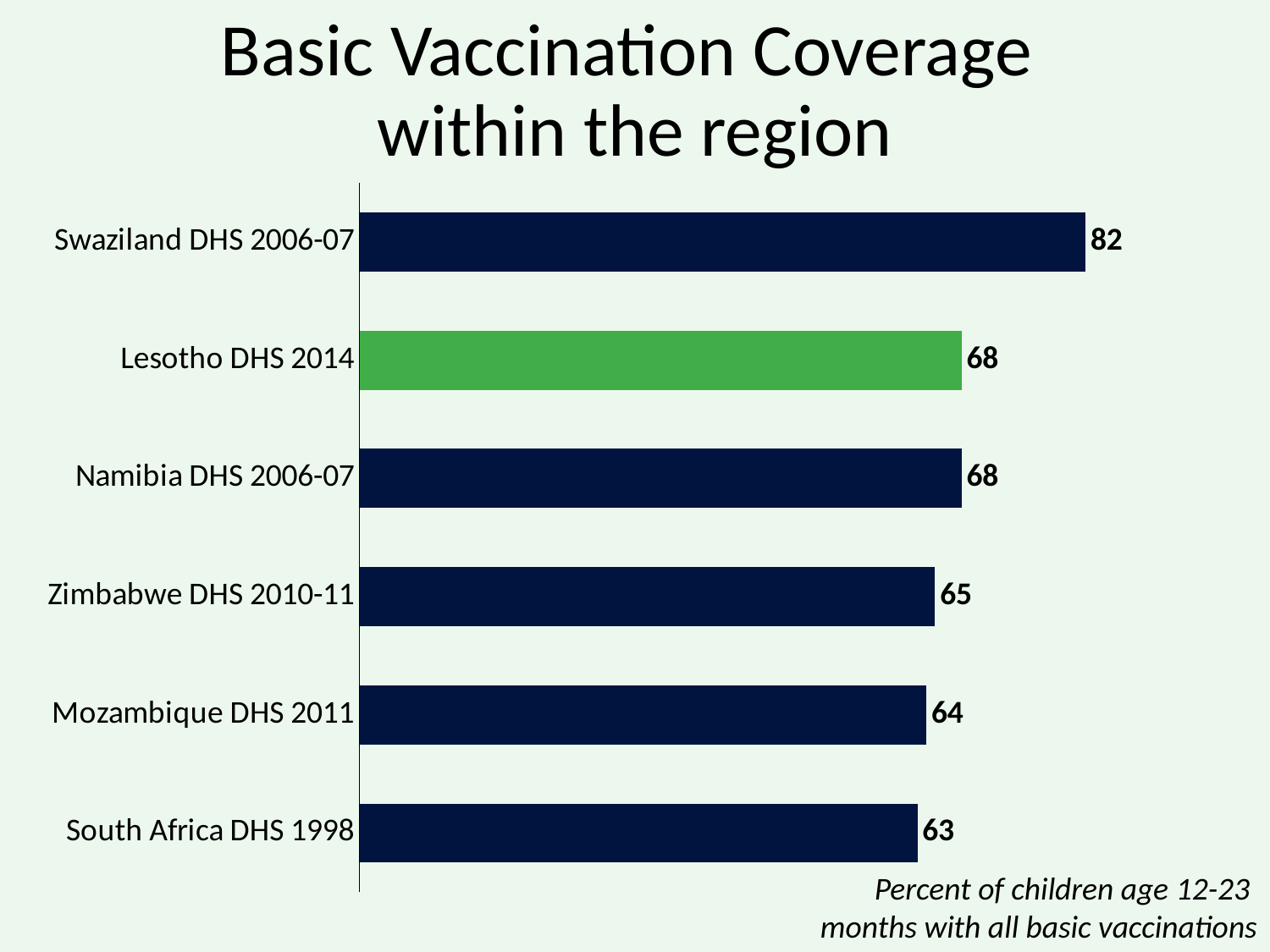

# Basic Vaccination Coverage within the region

### Chart

| Category | Column1 |
|---|---|
| South Africa DHS 1998 | 63.0 |
| Mozambique DHS 2011 | 64.0 |
| Zimbabwe DHS 2010-11 | 65.0 |
| Namibia DHS 2006-07 | 68.0 |
| Lesotho DHS 2014 | 68.0 |
| Swaziland DHS 2006-07 | 82.0 |
Percent of children age 12-23
months with all basic vaccinations